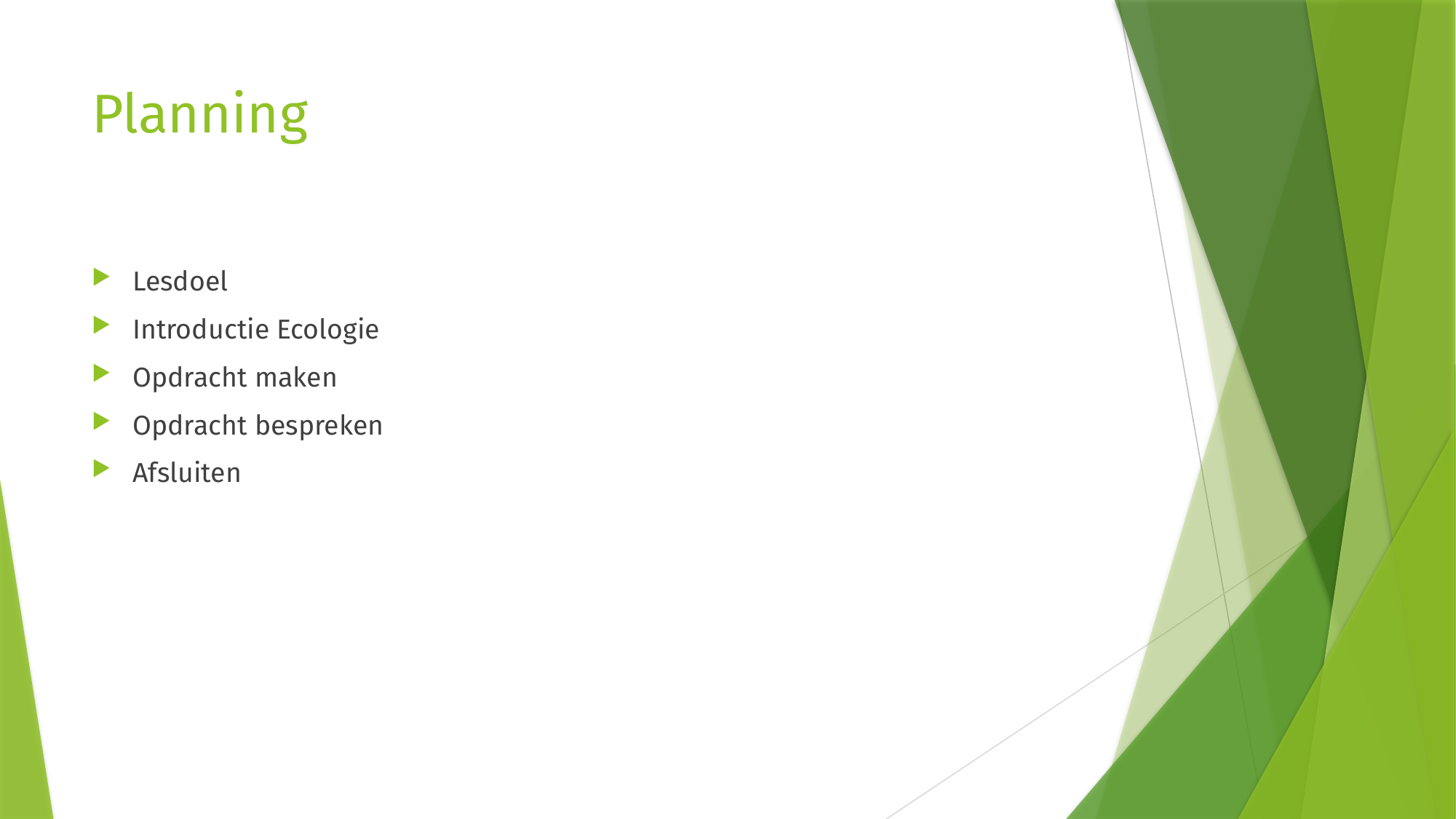

# Planning
Lesdoel
Introductie Ecologie
Opdracht maken
Opdracht bespreken
Afsluiten